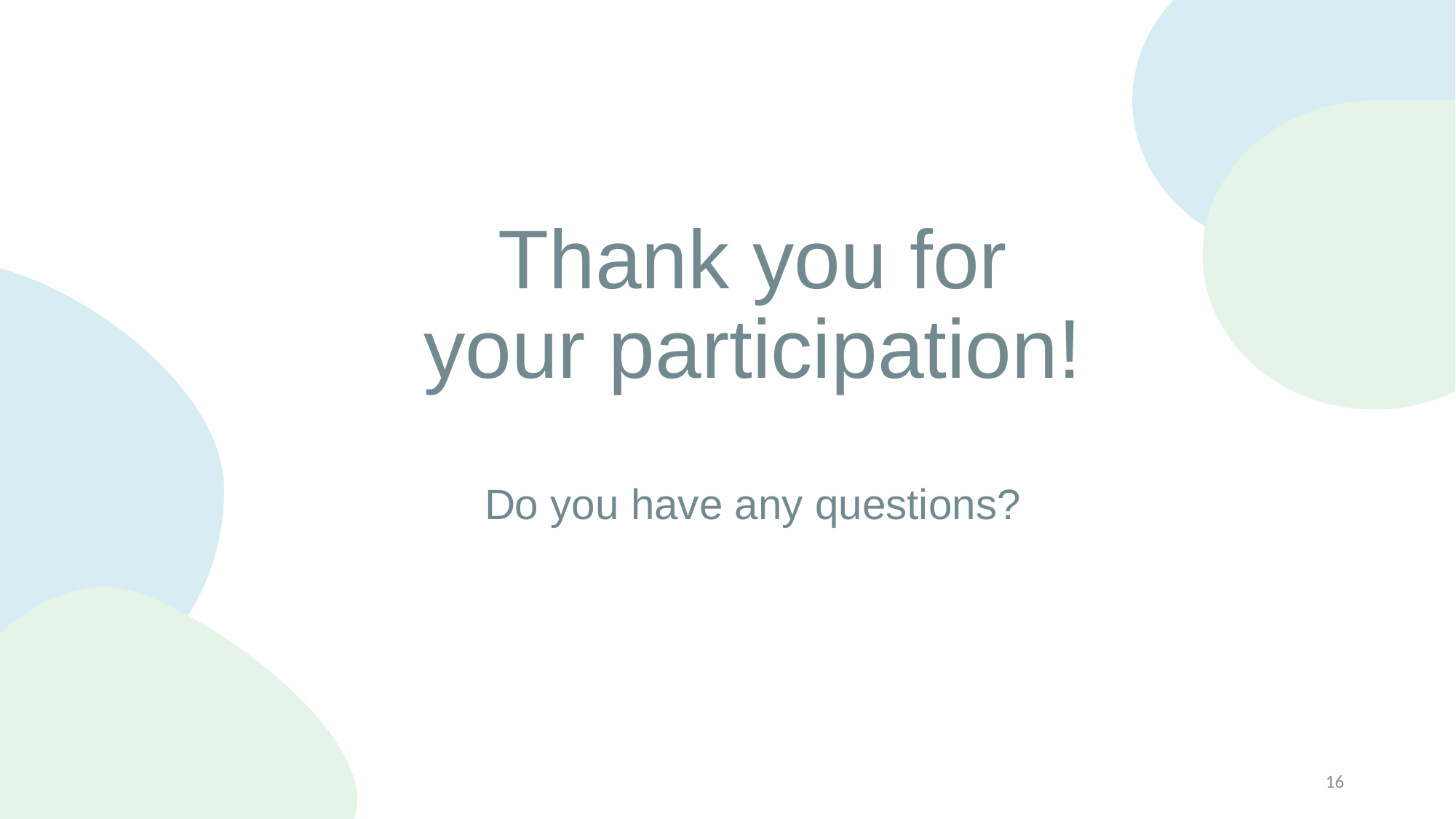

# Thank you for your participation!

Do you have any questions?

16